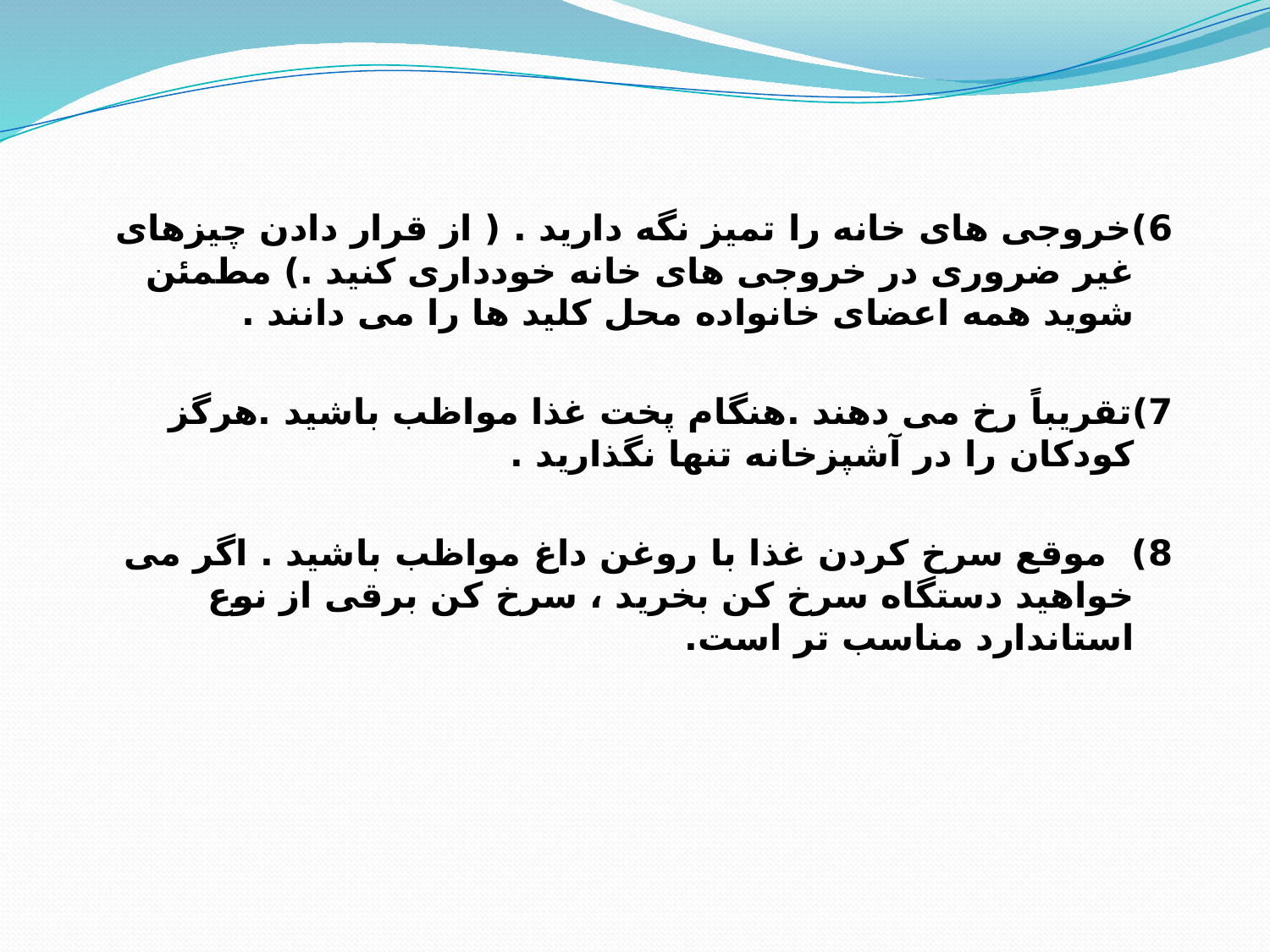

6)خروجی های خانه را تمیز نگه دارید . ( از قرار دادن چیزهای غیر ضروری در خروجی های خانه خودداری کنید .) مطمئن شوید همه اعضای خانواده محل کلید ها را می دانند .

7)تقریباً رخ می دهند .هنگام پخت غذا مواظب باشید .هرگز کودکان را در آشپزخانه تنها نگذارید .

8)  موقع سرخ کردن غذا با روغن داغ مواظب باشید . اگر می خواهید دستگاه سرخ کن بخرید ، سرخ کن برقی از نوع استاندارد مناسب تر است.